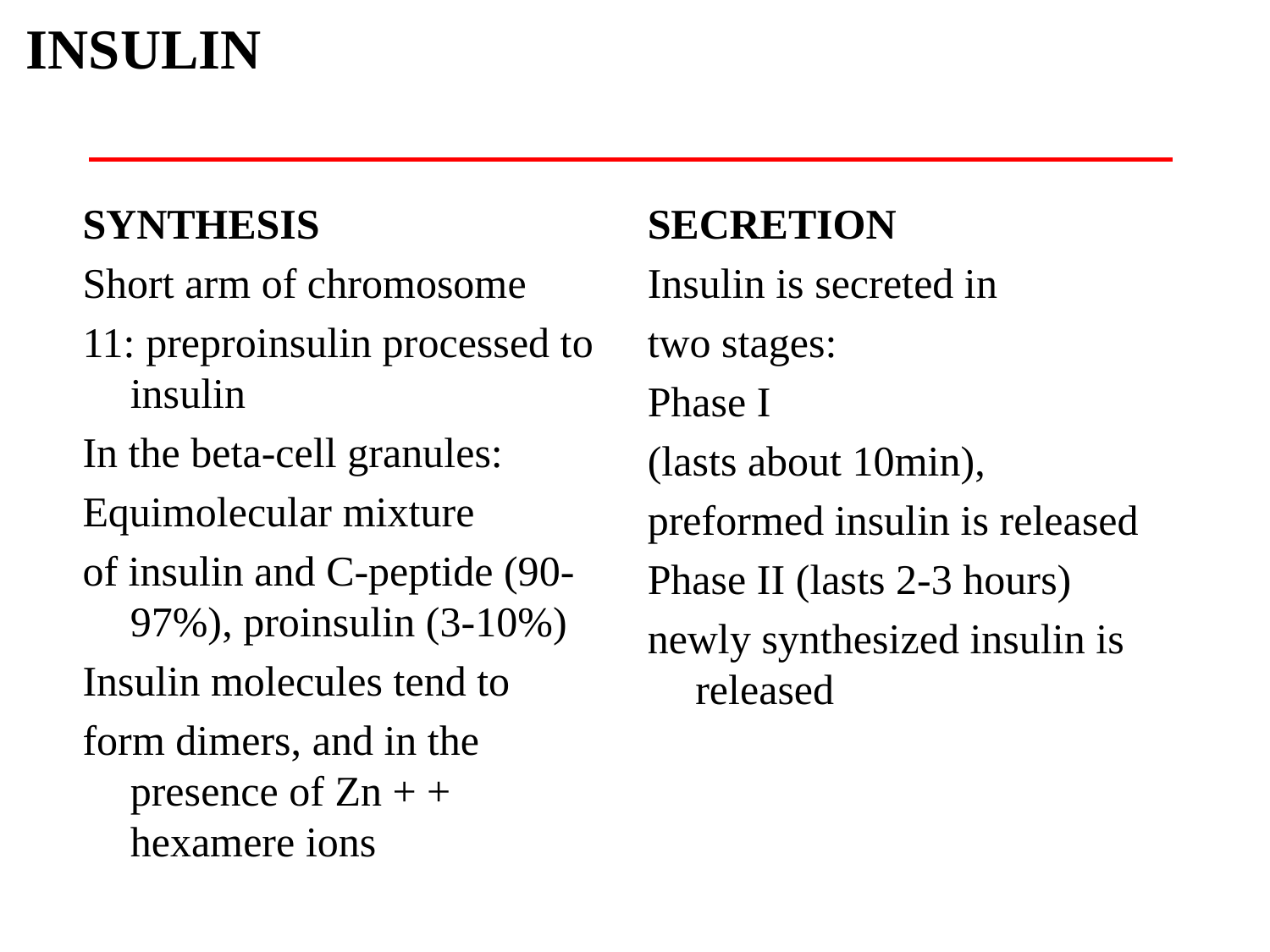

# INSULIN

SYNTHESIS
Short arm of chromosome
11: preproinsulin processed to insulin
In the beta-cell granules:
Equimolecular mixture
of insulin and C-peptide (90-97%), proinsulin (3-10%)
Insulin molecules tend to
form dimers, and in the presence of Zn + + hexamere ions

SECRETION
Insulin is secreted in
two stages:
Phase I
(lasts about 10min),
preformed insulin is released
Phase II (lasts 2-3 hours)
newly synthesized insulin is released